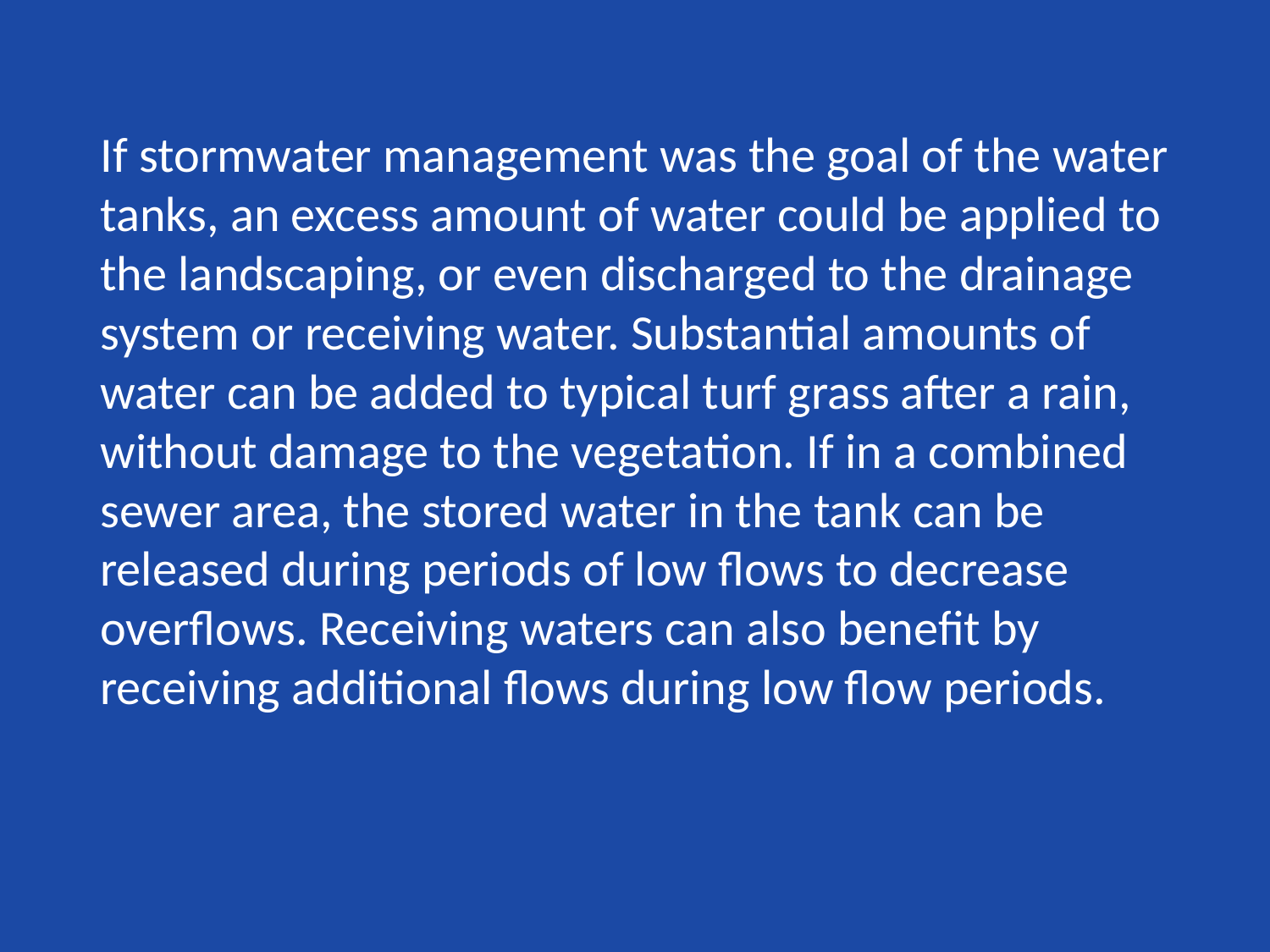

If stormwater management was the goal of the water tanks, an excess amount of water could be applied to the landscaping, or even discharged to the drainage system or receiving water. Substantial amounts of water can be added to typical turf grass after a rain, without damage to the vegetation. If in a combined sewer area, the stored water in the tank can be released during periods of low flows to decrease overflows. Receiving waters can also benefit by receiving additional flows during low flow periods.